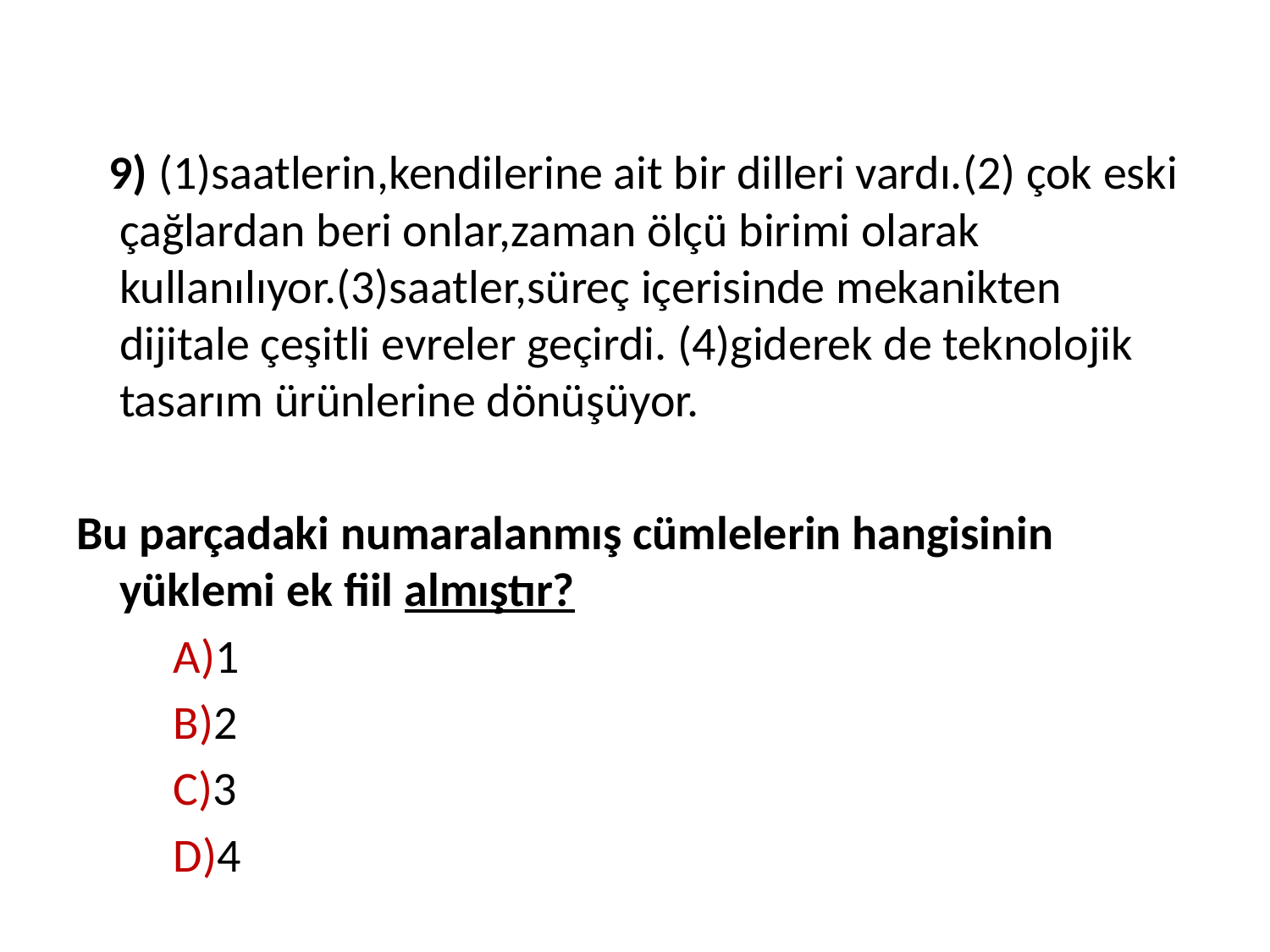

9) (1)saatlerin,kendilerine ait bir dilleri vardı.(2) çok eski çağlardan beri onlar,zaman ölçü birimi olarak kullanılıyor.(3)saatler,süreç içerisinde mekanikten dijitale çeşitli evreler geçirdi. (4)giderek de teknolojik tasarım ürünlerine dönüşüyor.

Bu parçadaki numaralanmış cümlelerin hangisinin yüklemi ek fiil almıştır?
         A)1
         B)2
         C)3
         D)4